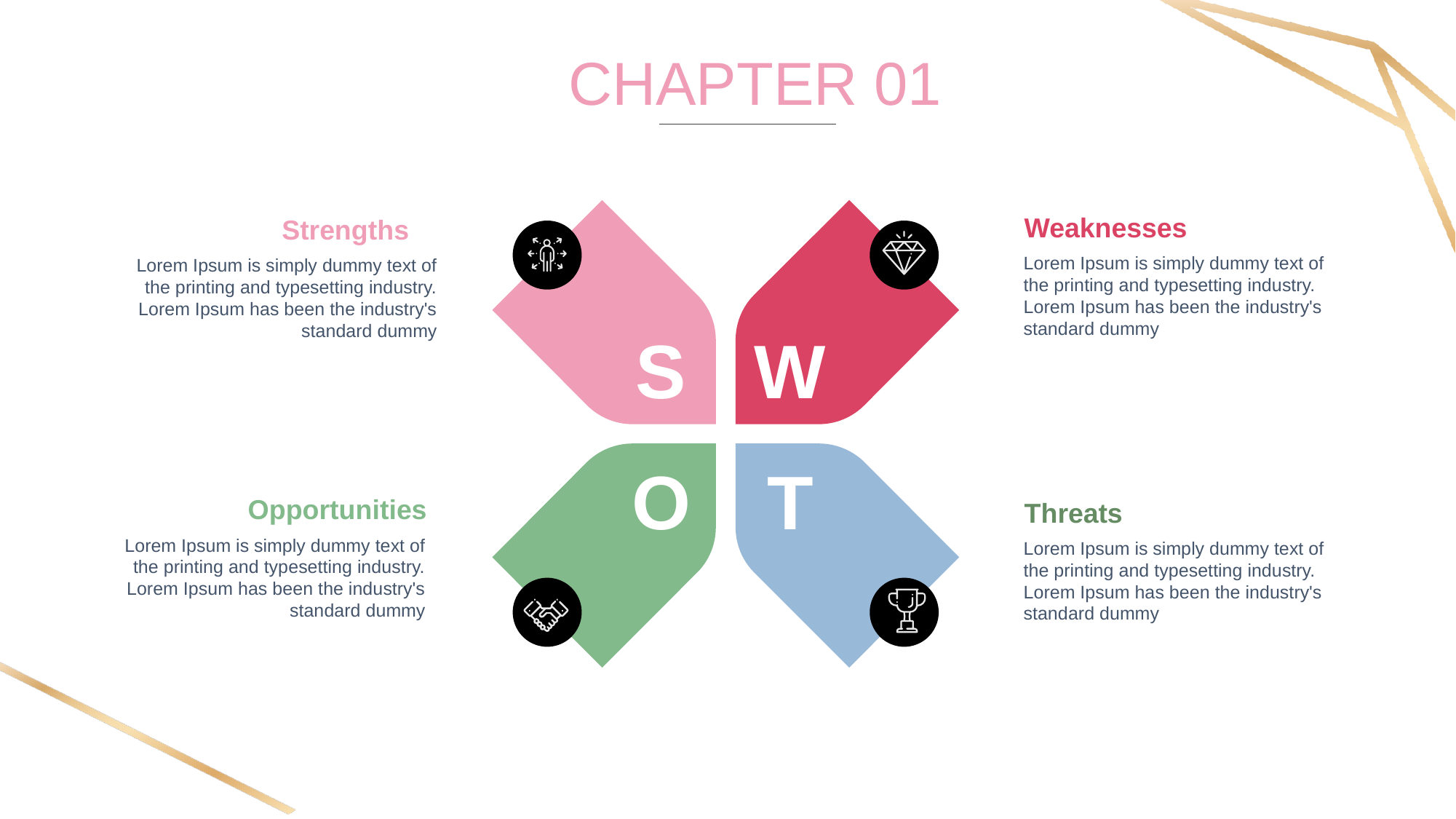

CHAPTER 01

S

W
Weaknesses
Lorem Ipsum is simply dummy text of the printing and typesetting industry. Lorem Ipsum has been the industry's standard dummy
Strengths
Lorem Ipsum is simply dummy text of the printing and typesetting industry. Lorem Ipsum has been the industry's standard dummy

O

T

Opportunities
Lorem Ipsum is simply dummy text of the printing and typesetting industry. Lorem Ipsum has been the industry's standard dummy
Threats
Lorem Ipsum is simply dummy text of the printing and typesetting industry. Lorem Ipsum has been the industry's standard dummy